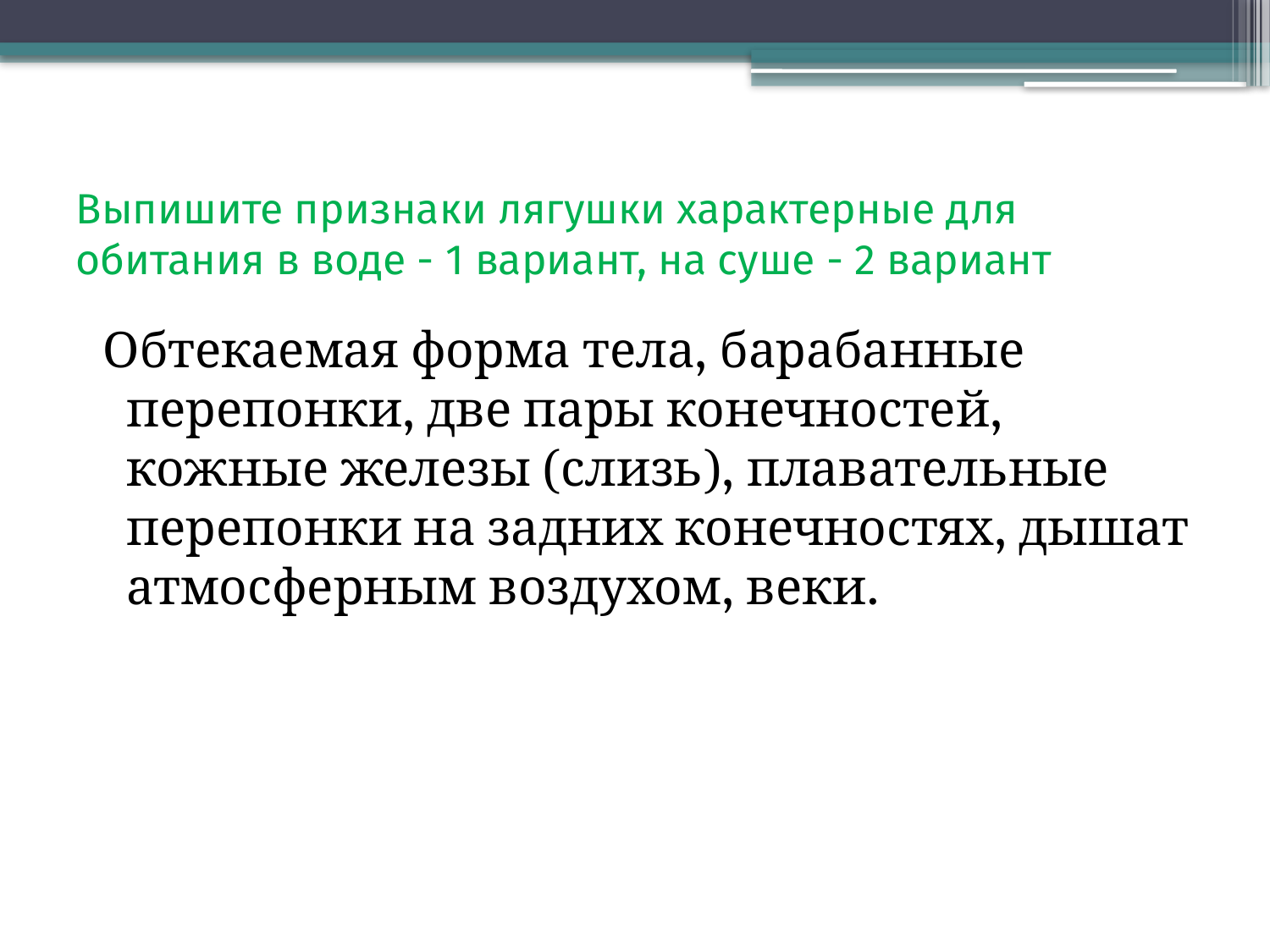

# Выпишите признаки лягушки характерные для обитания в воде - 1 вариант, на суше - 2 вариант
 Обтекаемая форма тела, барабанные перепонки, две пары конечностей, кожные железы (слизь), плавательные перепонки на задних конечностях, дышат атмосферным воздухом, веки.